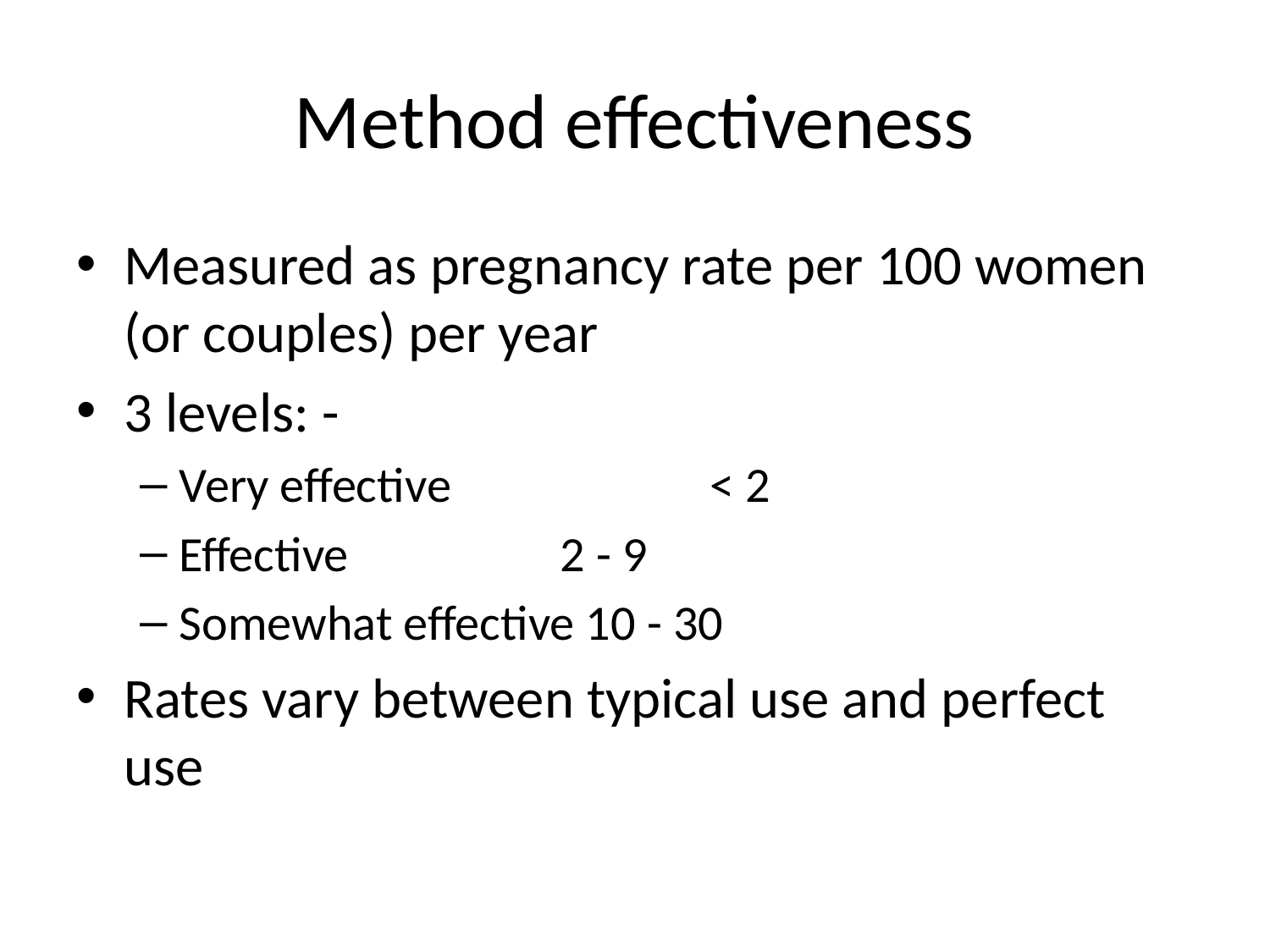

# Method effectiveness
Measured as pregnancy rate per 100 women (or couples) per year
3 levels: -
Very effective		  ˂ 2
Effective 		2 - 9
Somewhat effective 10 - 30
Rates vary between typical use and perfect use